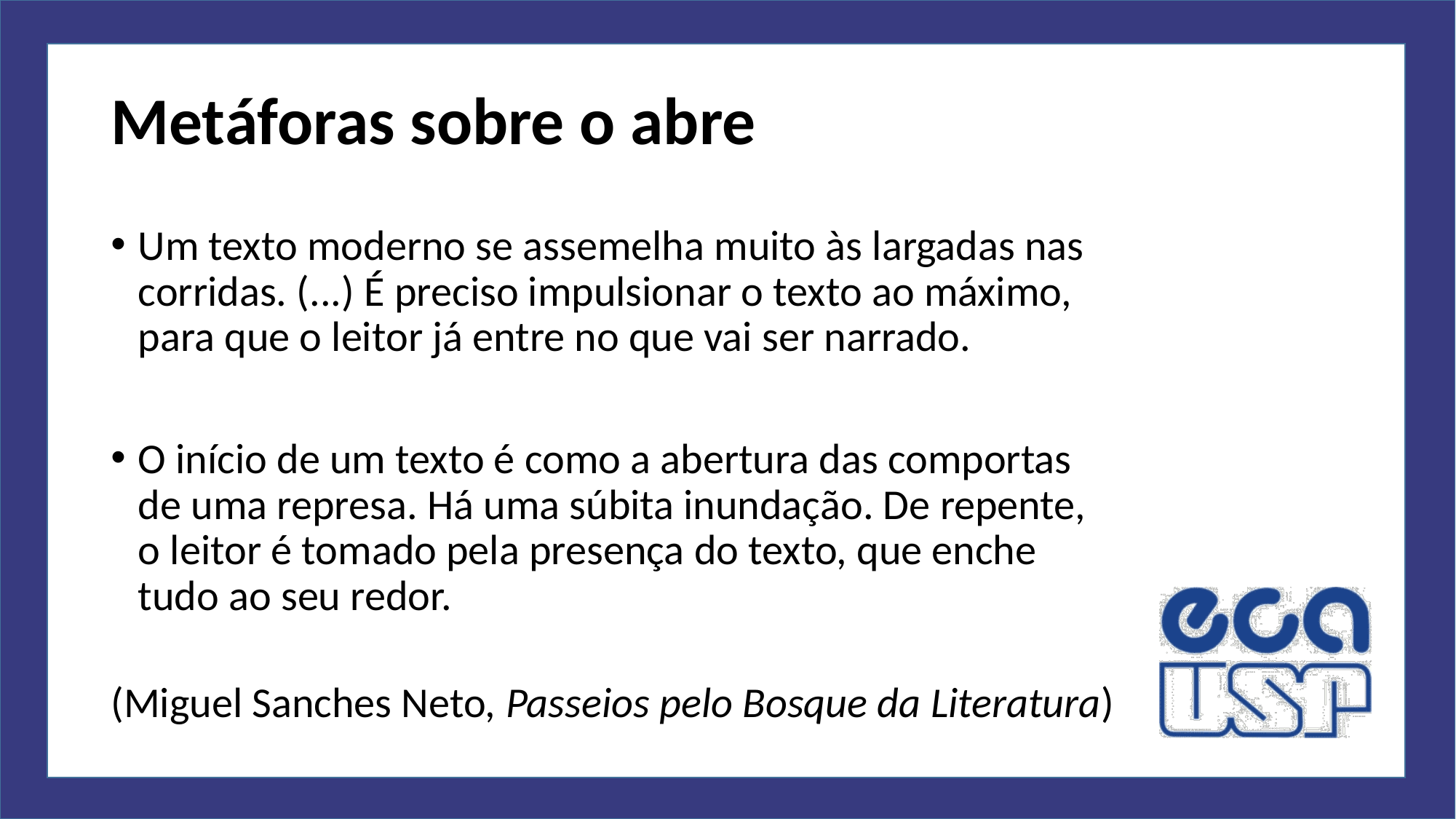

# Metáforas sobre o abre
Um texto moderno se assemelha muito às largadas nas corridas. (...) É preciso impulsionar o texto ao máximo, para que o leitor já entre no que vai ser narrado.

O início de um texto é como a abertura das comportas de uma represa. Há uma súbita inundação. De repente, o leitor é tomado pela presença do texto, que enche tudo ao seu redor.
(Miguel Sanches Neto, Passeios pelo Bosque da Literatura)